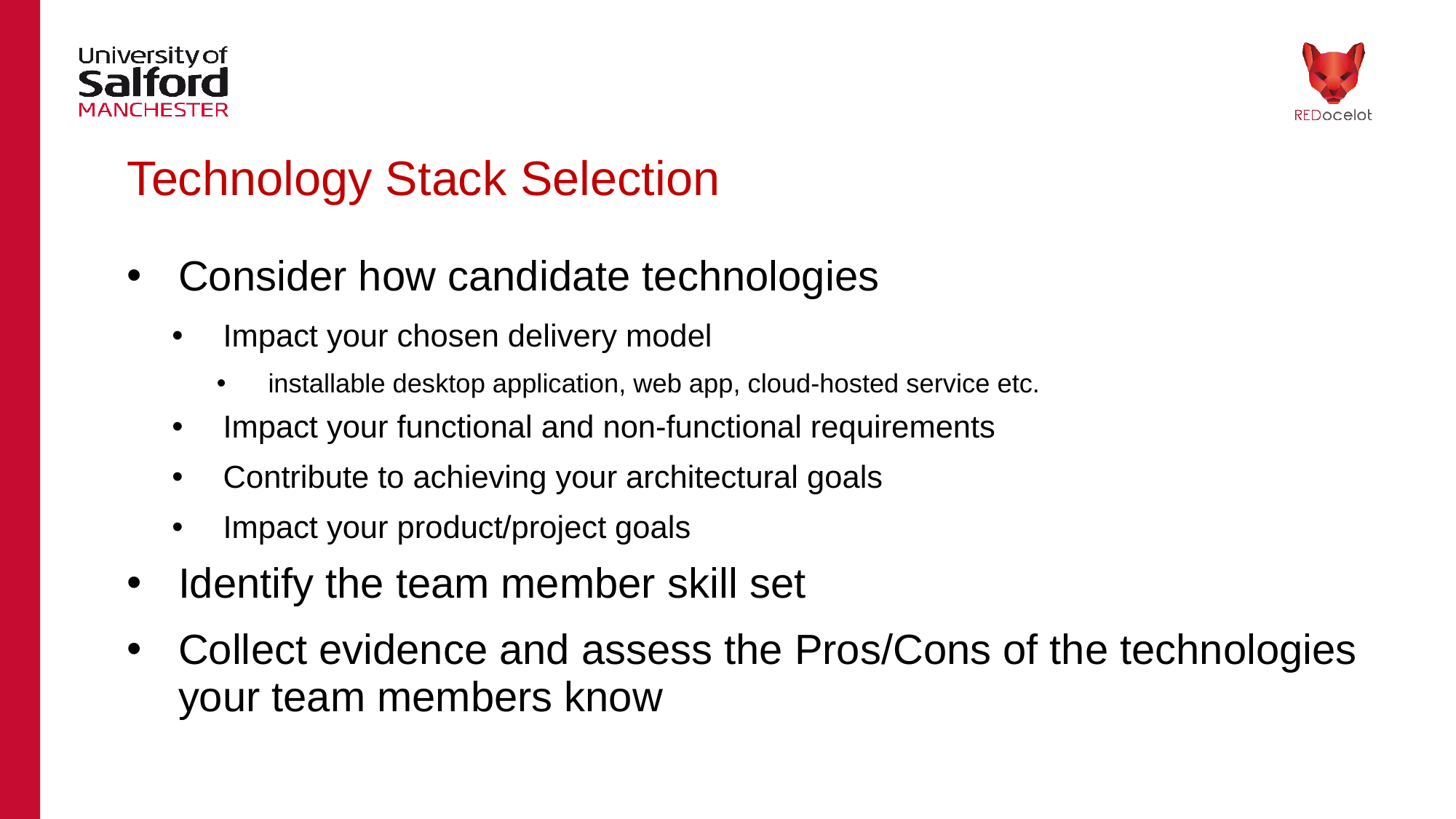

# Technology Stack Selection
Consider how candidate technologies
Impact your chosen delivery model
installable desktop application, web app, cloud-hosted service etc.
Impact your functional and non-functional requirements
Contribute to achieving your architectural goals
Impact your product/project goals
Identify the team member skill set
Collect evidence and assess the Pros/Cons of the technologies your team members know